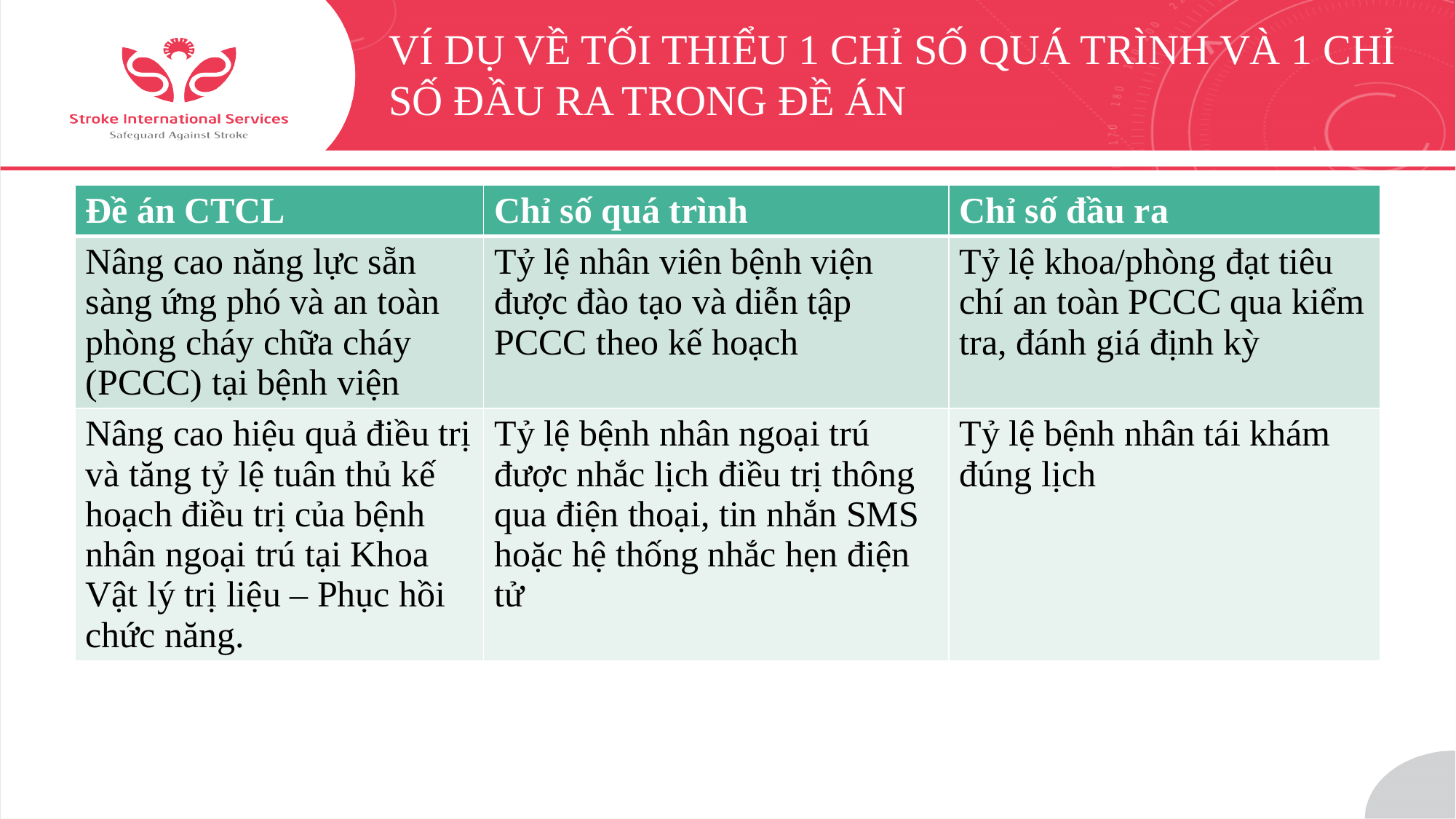

# Ví dụ về tối thiểu 1 chỉ số quá trình và 1 chỉ số đầu ra trong đề án
| Đề án CTCL | Chỉ số quá trình | Chỉ số đầu ra |
| --- | --- | --- |
| Nâng cao năng lực sẵn sàng ứng phó và an toàn phòng cháy chữa cháy (PCCC) tại bệnh viện | Tỷ lệ nhân viên bệnh viện được đào tạo và diễn tập PCCC theo kế hoạch | Tỷ lệ khoa/phòng đạt tiêu chí an toàn PCCC qua kiểm tra, đánh giá định kỳ |
| Nâng cao hiệu quả điều trị và tăng tỷ lệ tuân thủ kế hoạch điều trị của bệnh nhân ngoại trú tại Khoa Vật lý trị liệu – Phục hồi chức năng. | Tỷ lệ bệnh nhân ngoại trú được nhắc lịch điều trị thông qua điện thoại, tin nhắn SMS hoặc hệ thống nhắc hẹn điện tử | Tỷ lệ bệnh nhân tái khám đúng lịch |
31